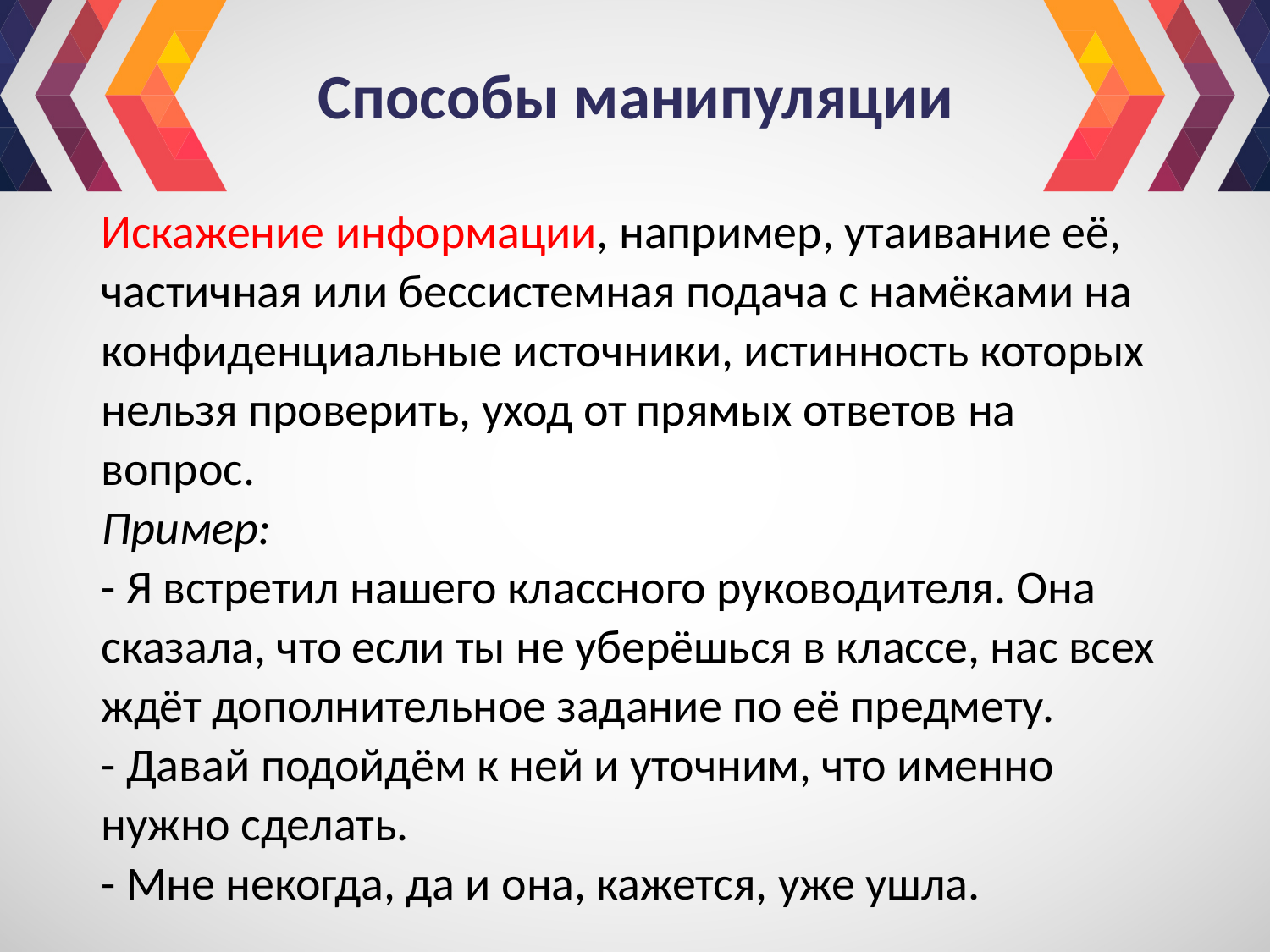

# Способы манипуляции
Искажение информации, например, утаивание её, частичная или бессистемная подача с намёками на конфиденциальные источники, истинность которых нельзя проверить, уход от прямых ответов на вопрос.
Пример:
- Я встретил нашего классного руководителя. Она сказала, что если ты не уберёшься в классе, нас всех ждёт дополнительное задание по её предмету.
- Давай подойдём к ней и уточним, что именно нужно сделать.
- Мне некогда, да и она, кажется, уже ушла.